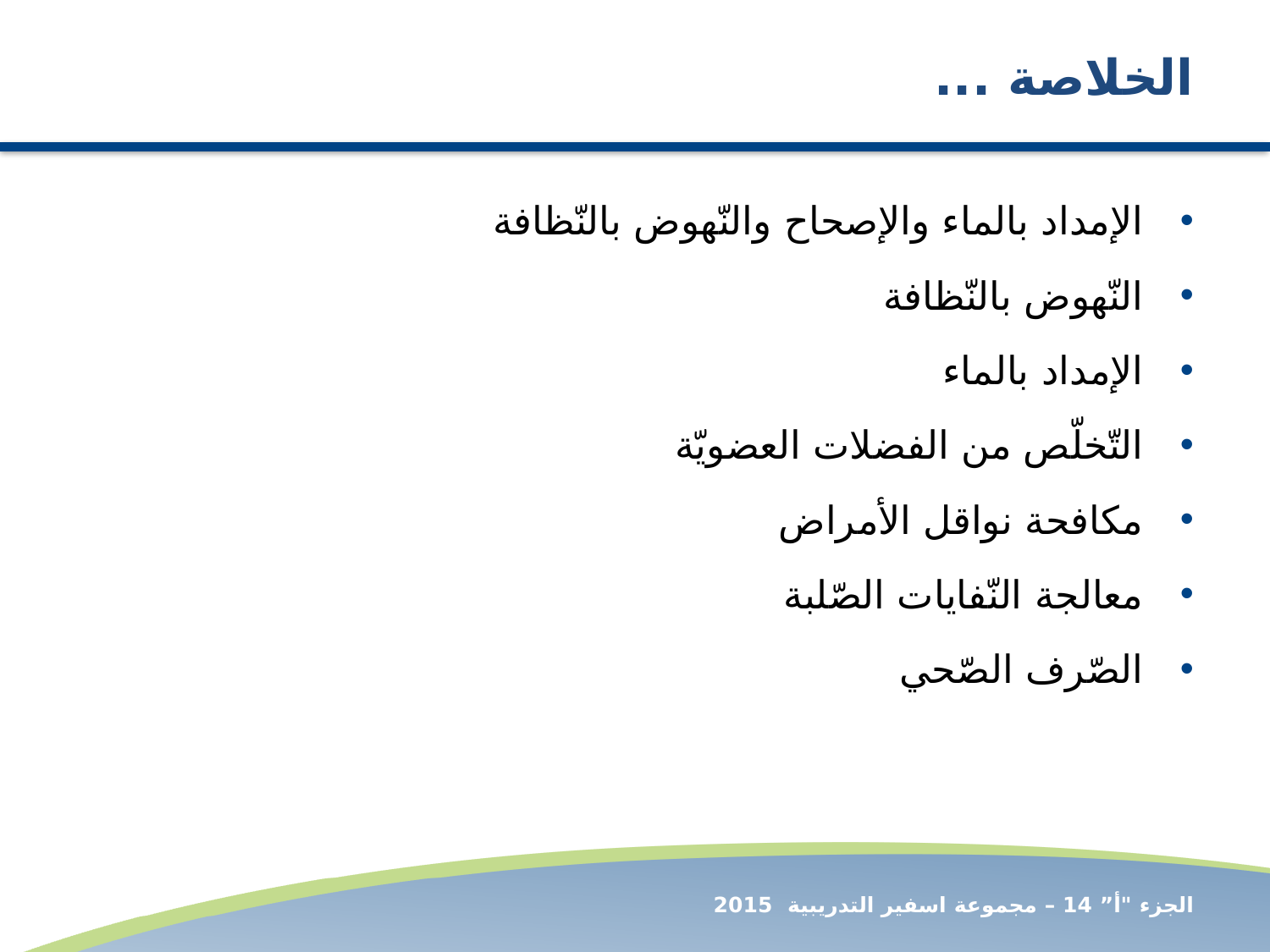

# الخلاصة ...
الإمداد بالماء والإصحاح والنّهوض بالنّظافة
النّهوض بالنّظافة
الإمداد بالماء
التّخلّص من الفضلات العضويّة
مكافحة نواقل الأمراض
معالجة النّفايات الصّلبة
الصّرف الصّحي
الجزء "أ” 14 – مجموعة اسفير التدريبية  2015